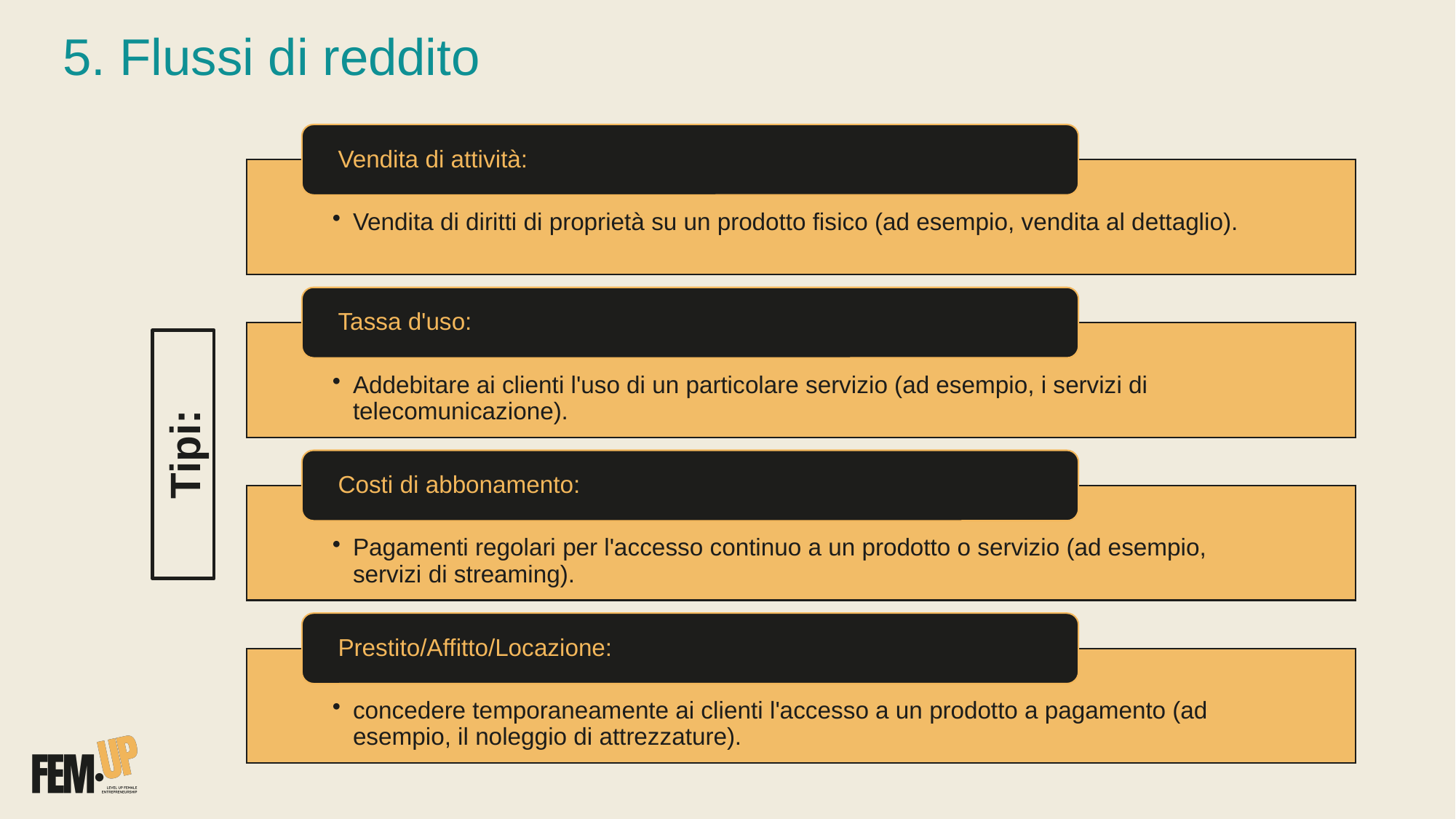

# 5. Flussi di reddito
Vendita di diritti di proprietà su un prodotto fisico (ad esempio, vendita al dettaglio).
Vendita di attività:
Addebitare ai clienti l'uso di un particolare servizio (ad esempio, i servizi di telecomunicazione).
Tassa d'uso:
Pagamenti regolari per l'accesso continuo a un prodotto o servizio (ad esempio, servizi di streaming).
Costi di abbonamento:
concedere temporaneamente ai clienti l'accesso a un prodotto a pagamento (ad esempio, il noleggio di attrezzature).
Prestito/Affitto/Locazione:
Tipi: